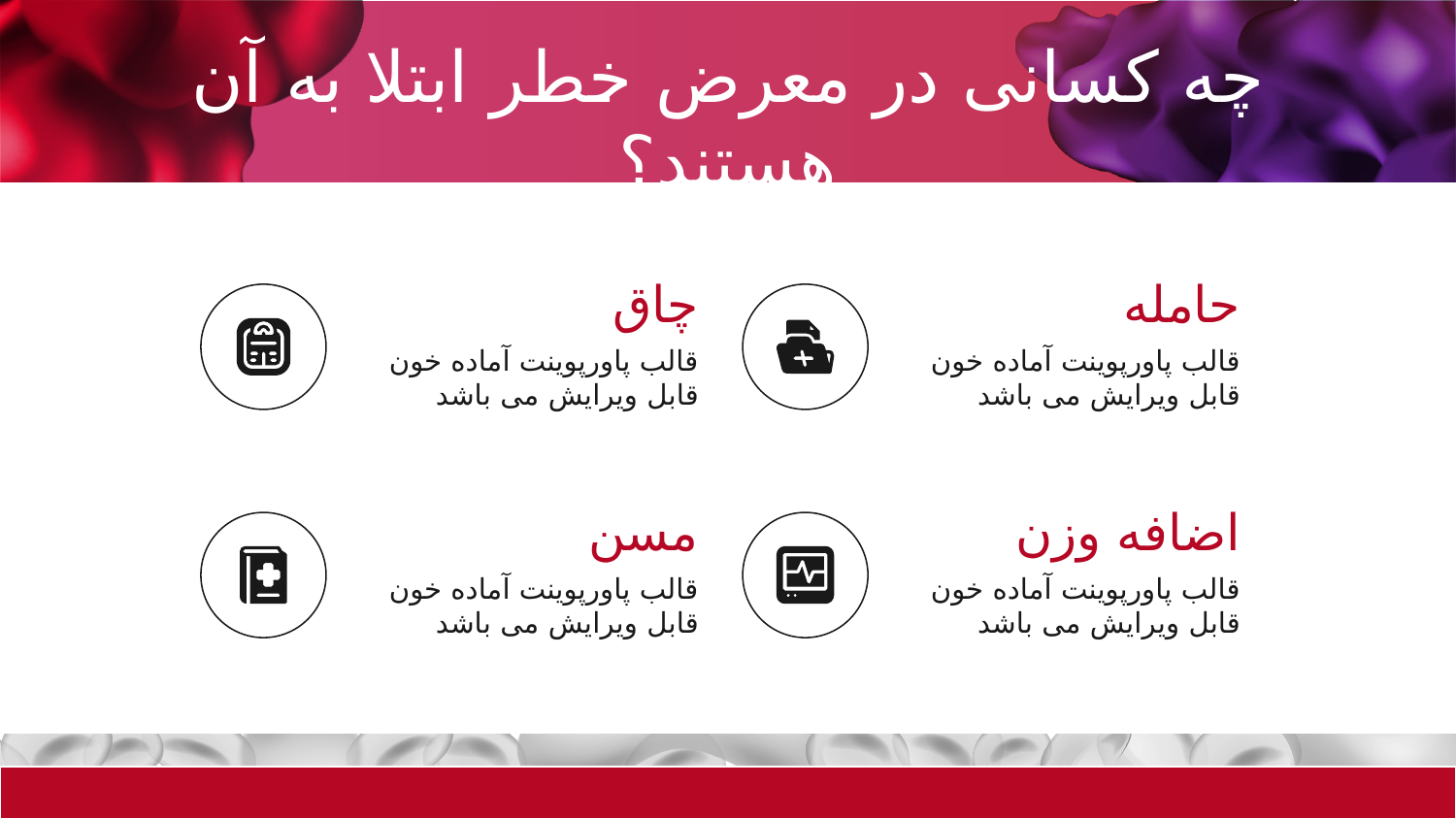

# چه کسانی در معرض خطر ابتلا به آن هستند؟
چاق
حامله

قالب پاورپوینت آماده خون قابل ویرایش می باشد
قالب پاورپوینت آماده خون قابل ویرایش می باشد
مسن
اضافه وزن

قالب پاورپوینت آماده خون قابل ویرایش می باشد
قالب پاورپوینت آماده خون قابل ویرایش می باشد